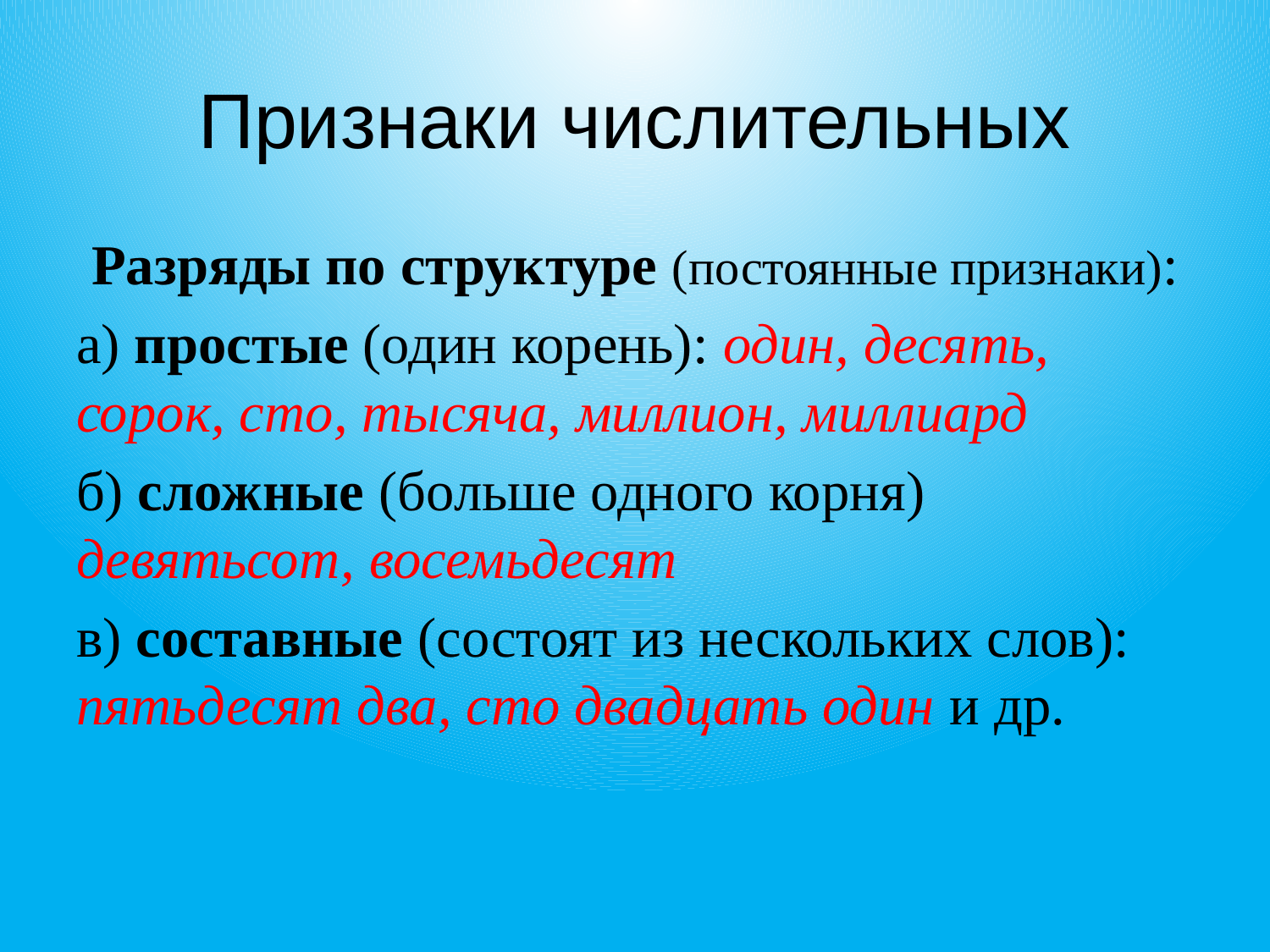

# Признаки числительных
Разряды по структуре (постоянные признаки):
а) простые (один корень): один, десять, сорок, сто, тысяча, миллион, миллиард
б) сложные (больше одного корня) девятьсот, восемьдесят
в) составные (состоят из нескольких слов): пятьдесят два, сто двадцать один и др.